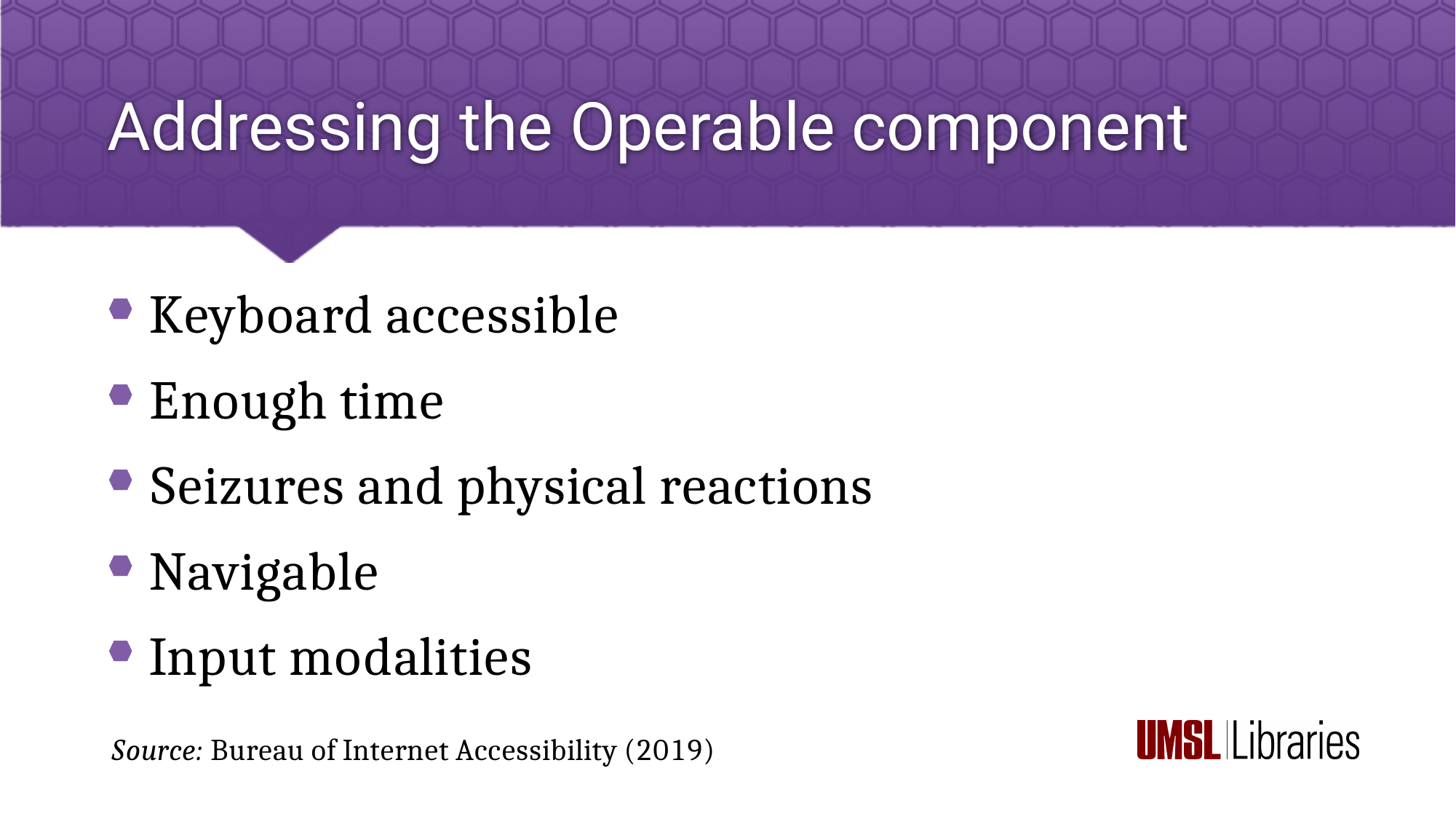

# Addressing the Operable component
Keyboard accessible
Enough time
Seizures and physical reactions
Navigable
Input modalities
Source: Bureau of Internet Accessibility (2019)